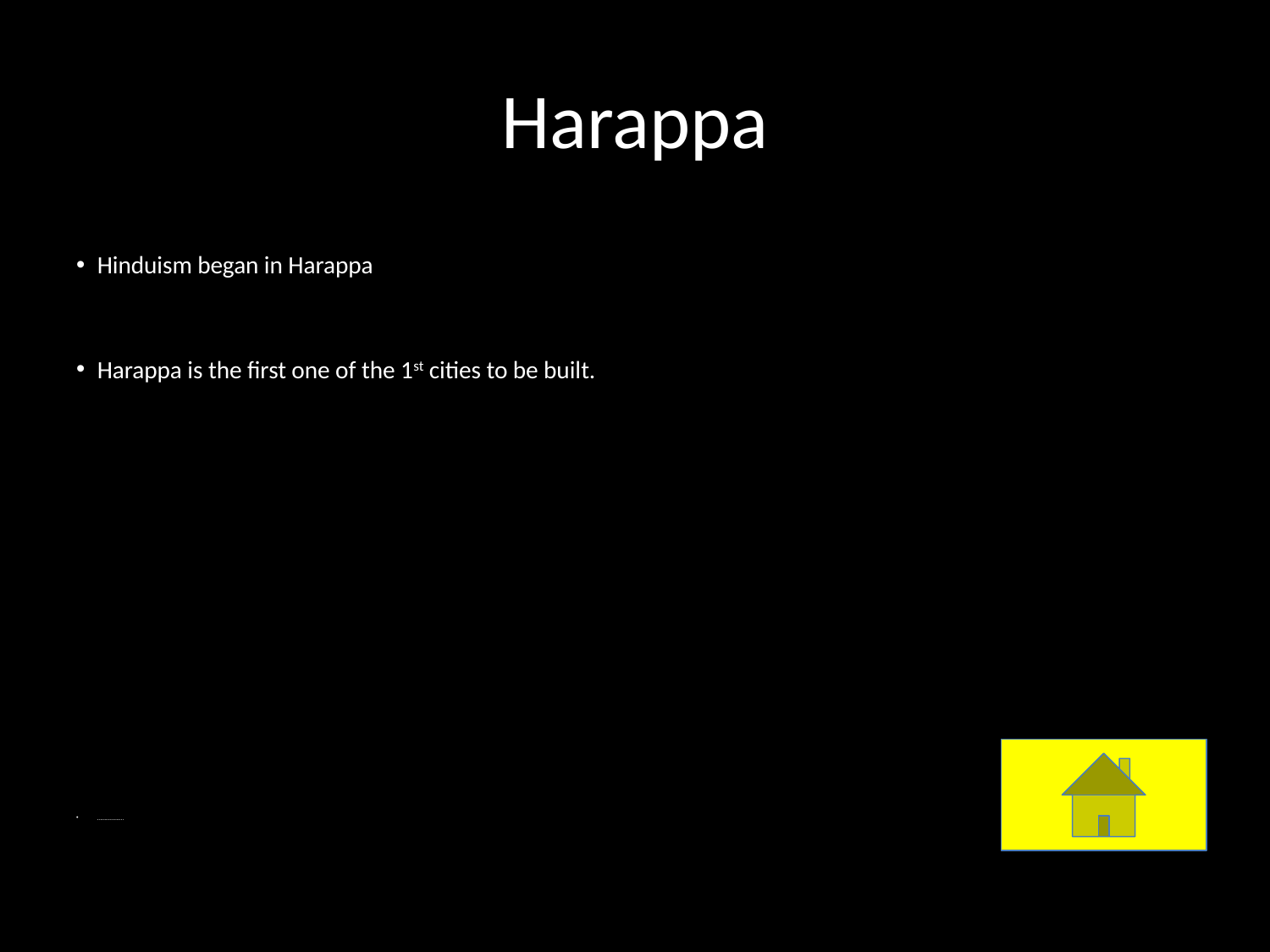

# Harappa

Hinduism began in Harappa

Harappa is the first one of the 1st cities to be built.

……………….